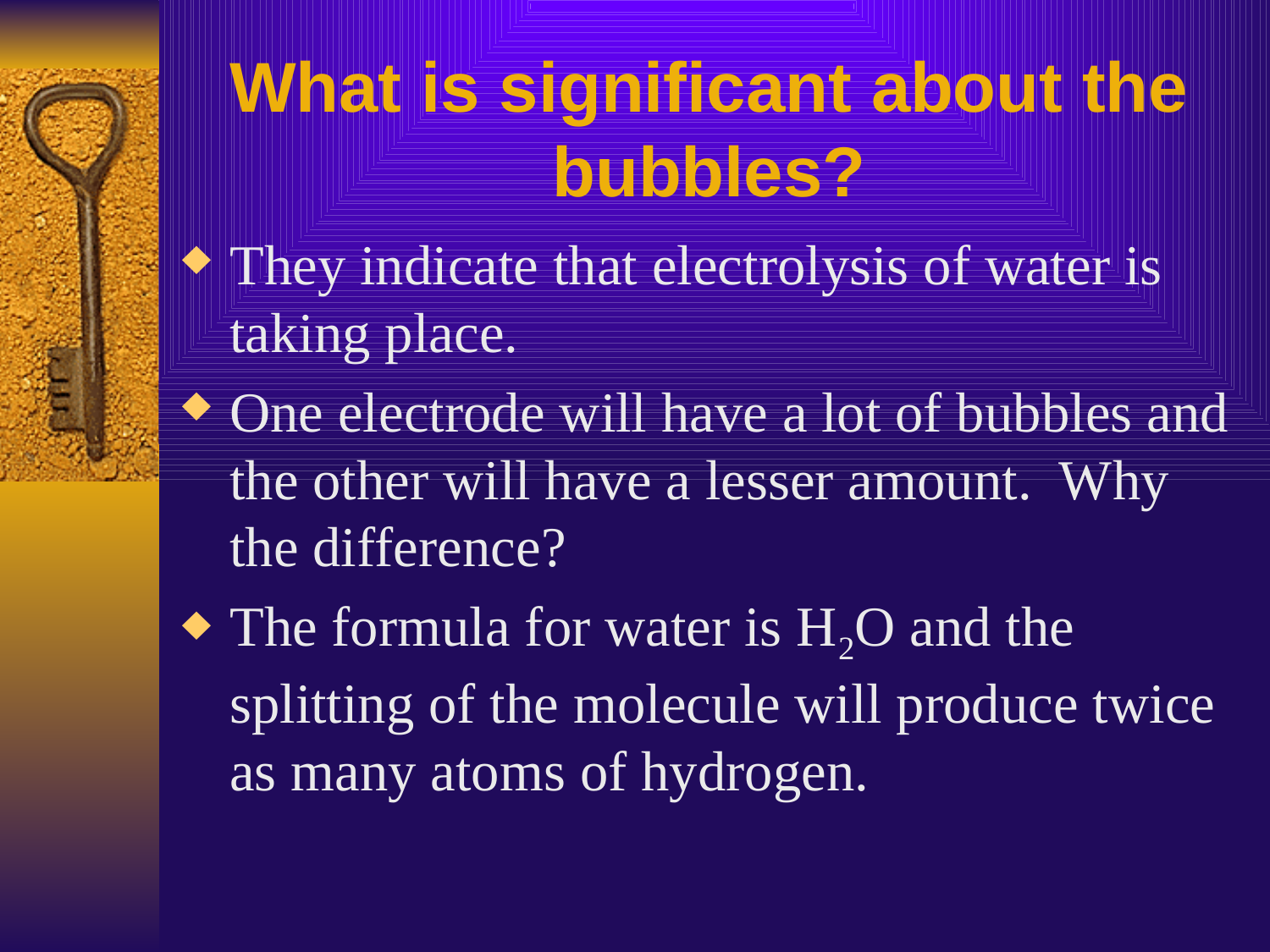

# What is significant about the bubbles?
They indicate that electrolysis of water is taking place.
One electrode will have a lot of bubbles and the other will have a lesser amount.  Why the difference?
The formula for water is H2O and the splitting of the molecule will produce twice as many atoms of hydrogen.